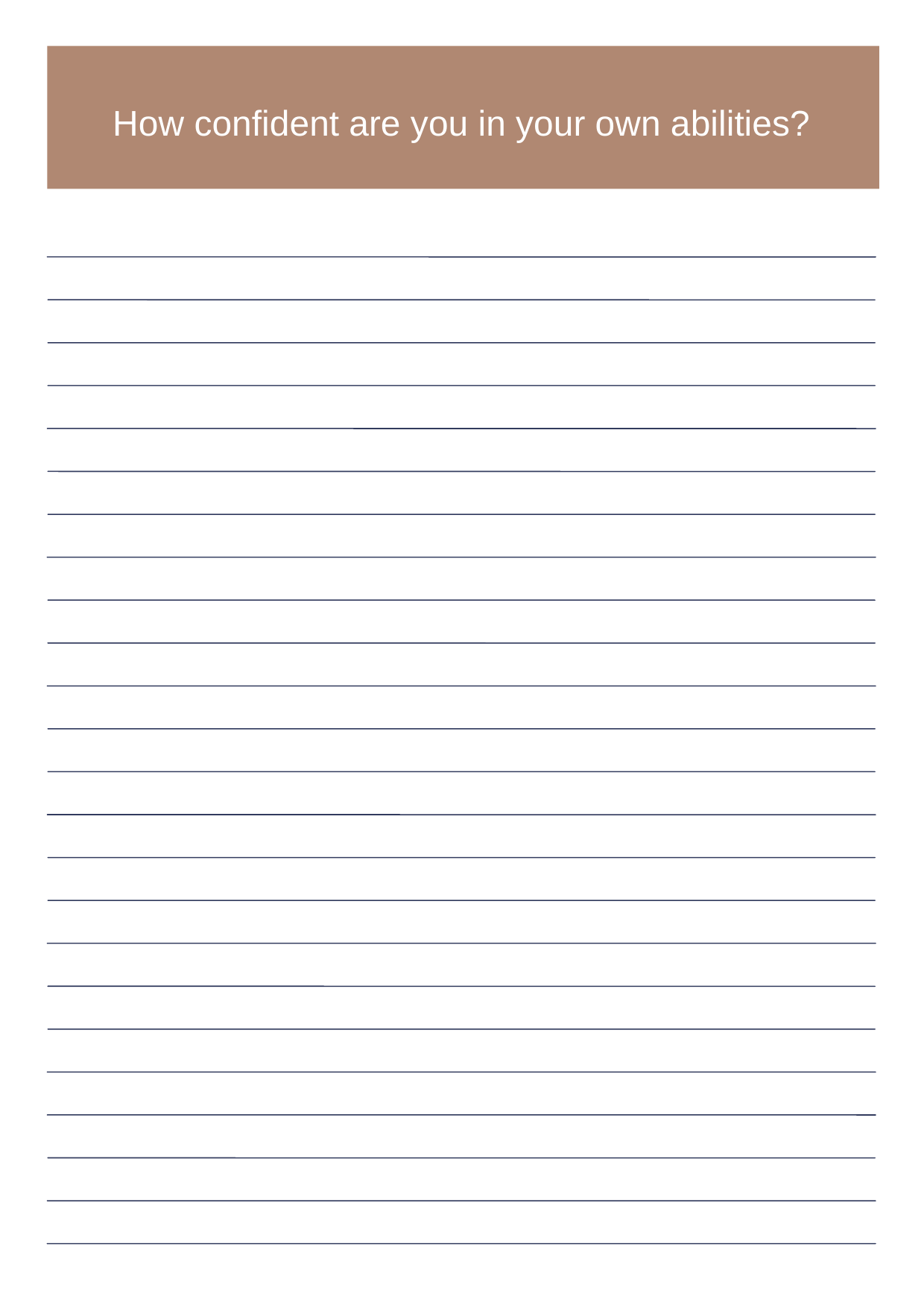

How confident are you in your own abilities?